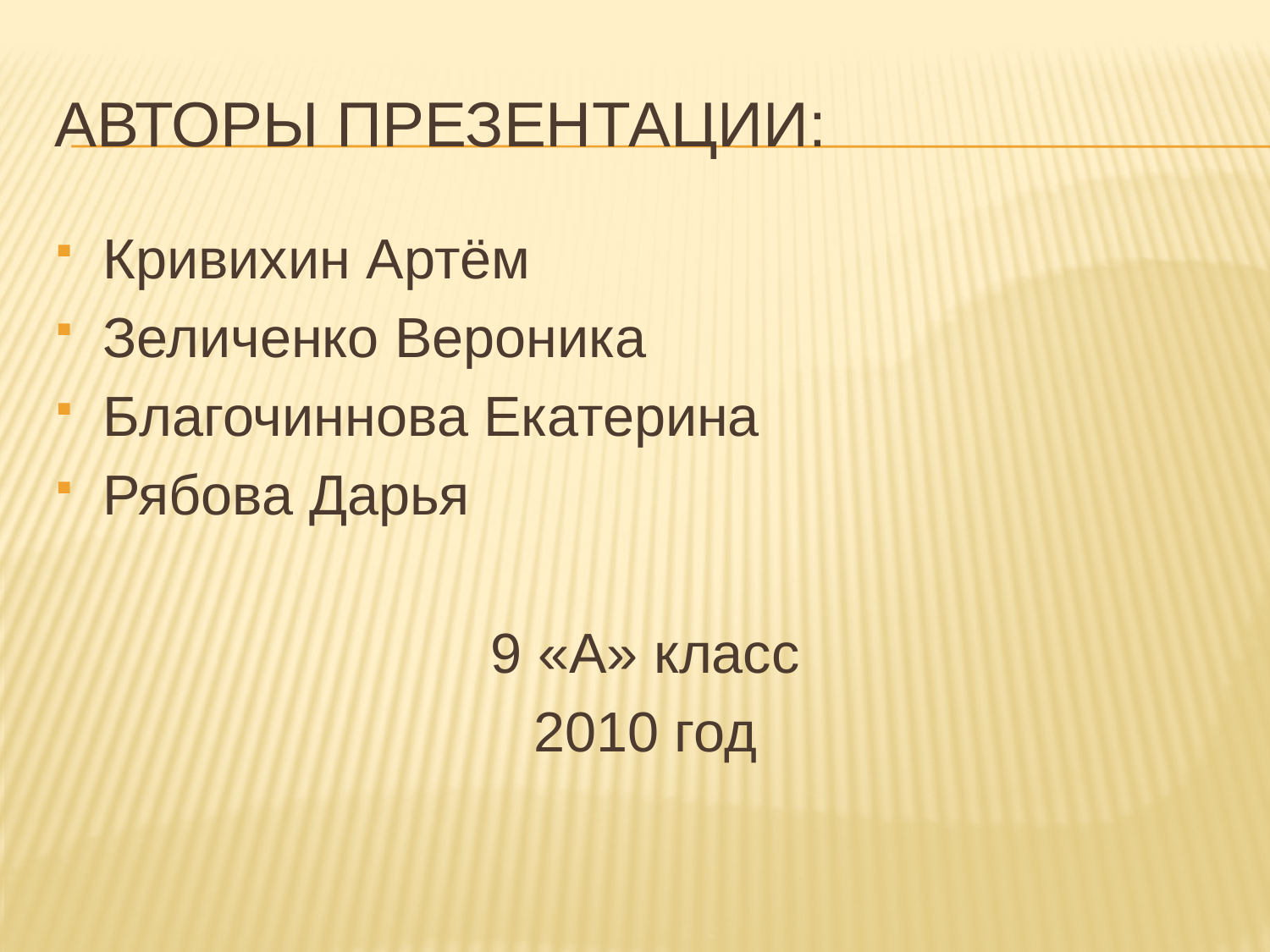

# Авторы презентации:
Кривихин Артём
Зеличенко Вероника
Благочиннова Екатерина
Рябова Дарья

9 «А» класс
2010 год